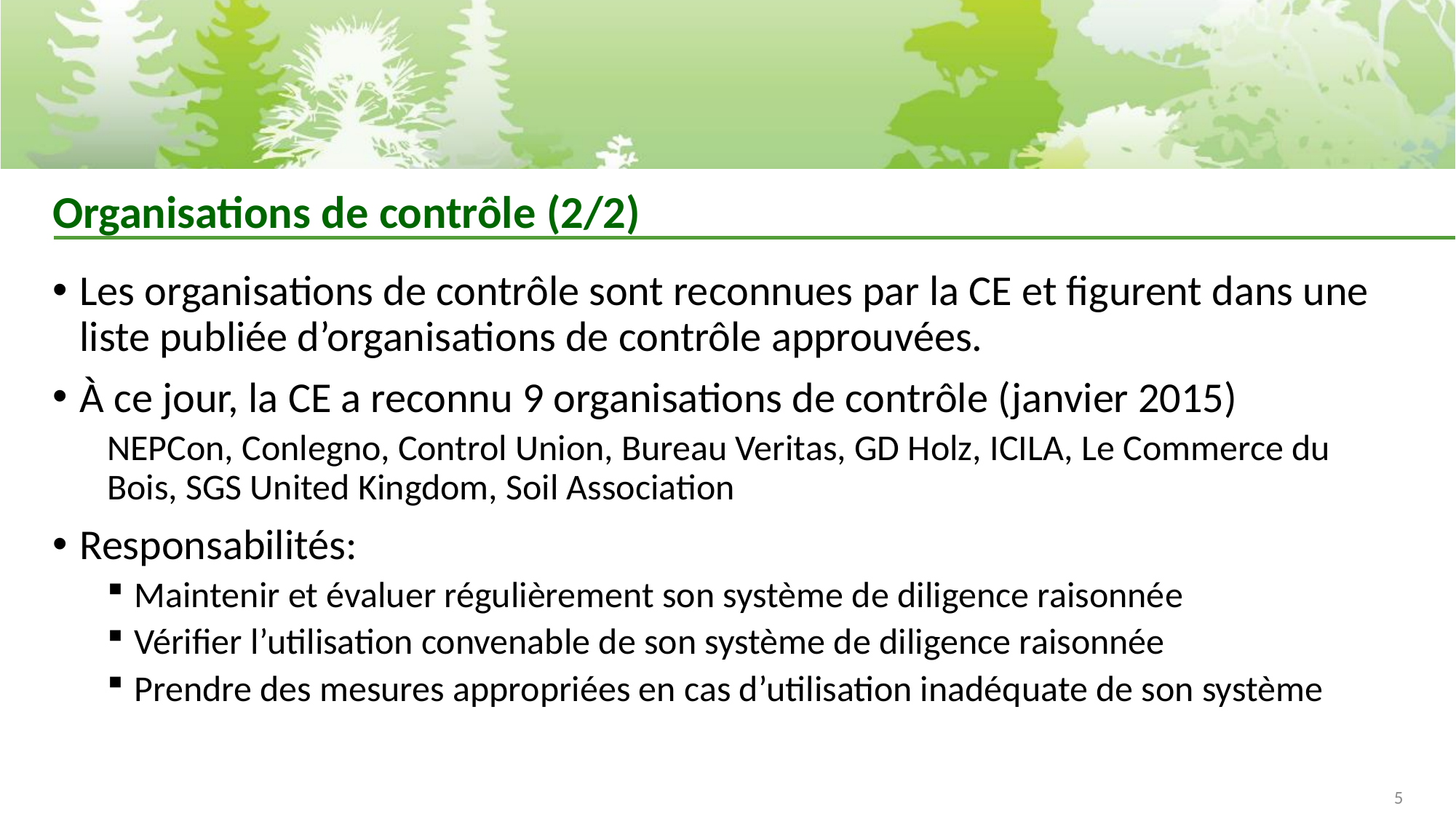

# Organisations de contrôle (2/2)
Les organisations de contrôle sont reconnues par la CE et figurent dans une liste publiée d’organisations de contrôle approuvées.
À ce jour, la CE a reconnu 9 organisations de contrôle (janvier 2015)
NEPCon, Conlegno, Control Union, Bureau Veritas, GD Holz, ICILA, Le Commerce du Bois, SGS United Kingdom, Soil Association
Responsabilités:
Maintenir et évaluer régulièrement son système de diligence raisonnée
Vérifier l’utilisation convenable de son système de diligence raisonnée
Prendre des mesures appropriées en cas d’utilisation inadéquate de son système
5